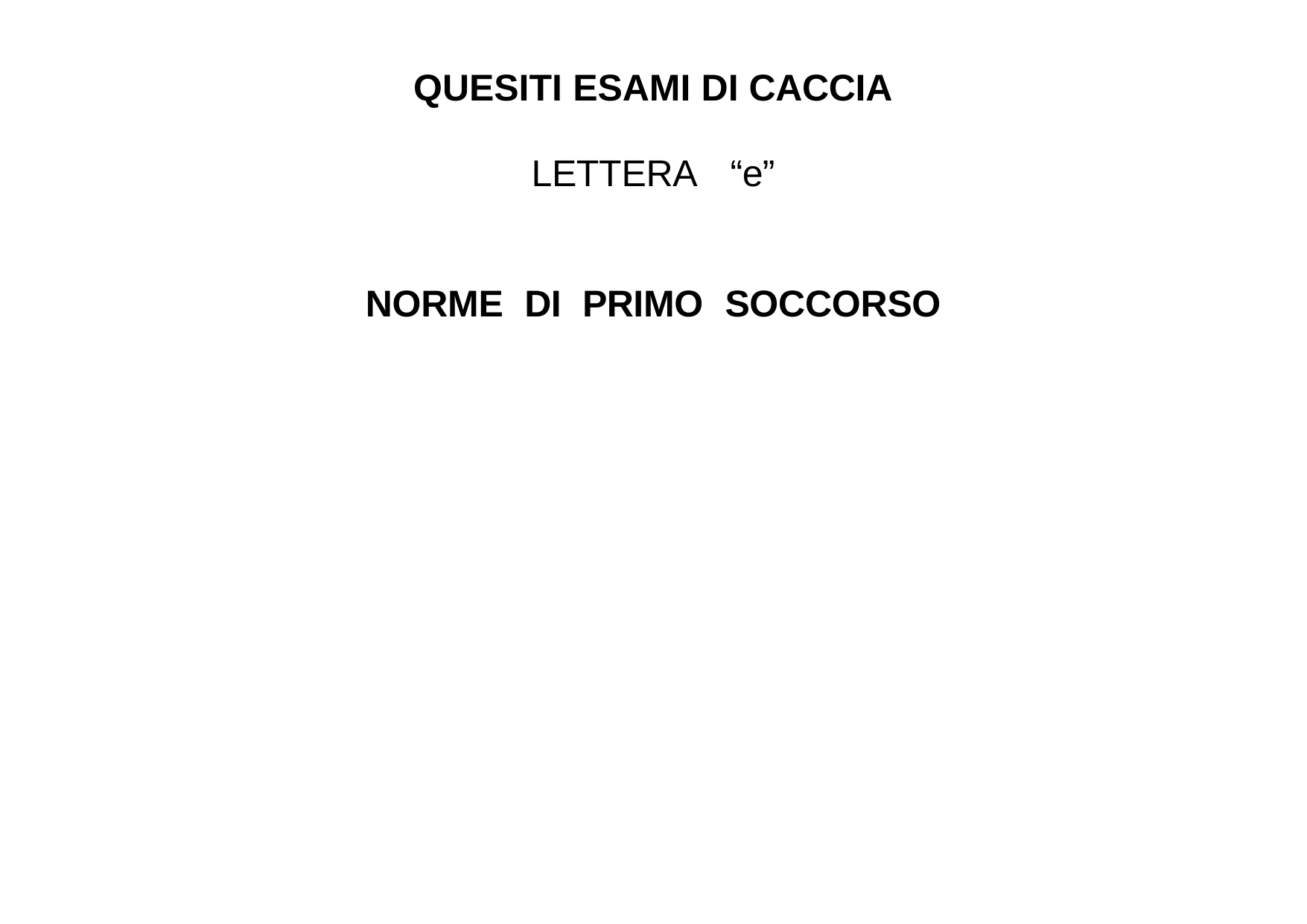

QUESITI ESAMI DI CACCIA
LETTERA	“e”

NORME	DI	PRIMO	SOCCORSO